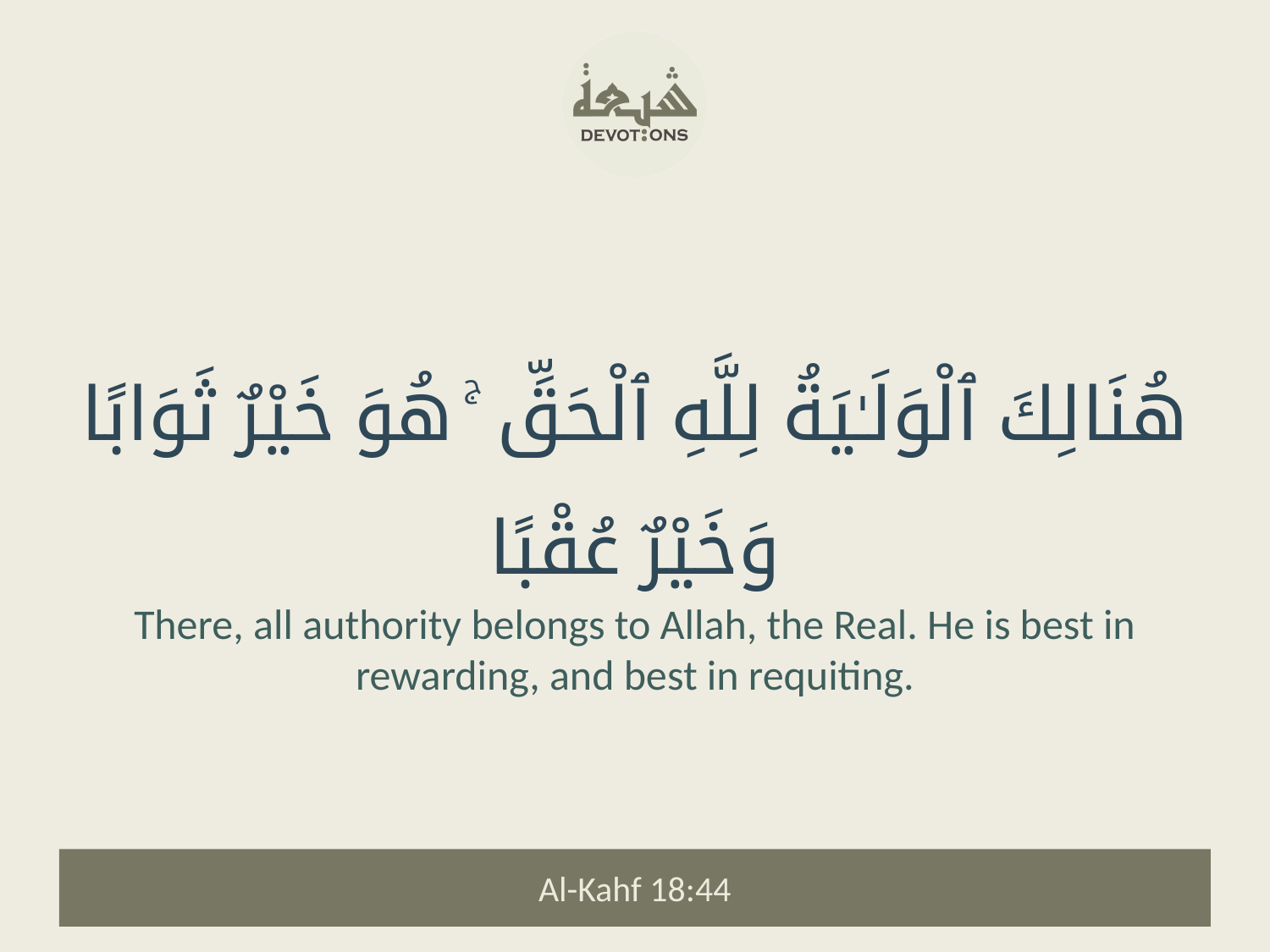

هُنَالِكَ ٱلْوَلَـٰيَةُ لِلَّهِ ٱلْحَقِّ ۚ هُوَ خَيْرٌ ثَوَابًا وَخَيْرٌ عُقْبًا
There, all authority belongs to Allah, the Real. He is best in rewarding, and best in requiting.
Al-Kahf 18:44